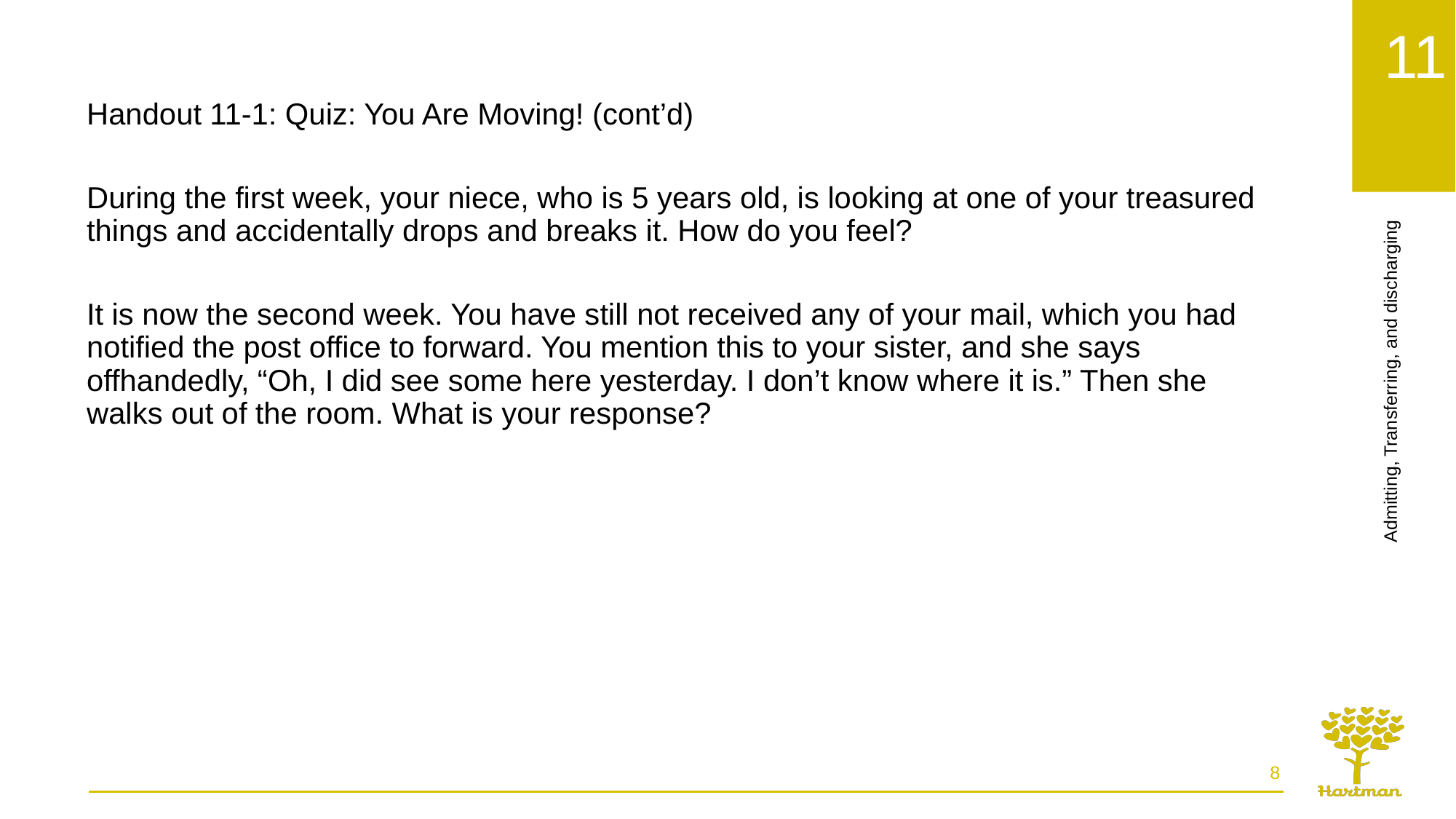

Handout 11-1: Quiz: You Are Moving! (cont’d)

During the first week, your niece, who is 5 years old, is looking at one of your treasured things and accidentally drops and breaks it. How do you feel?

It is now the second week. You have still not received any of your mail, which you had notified the post office to forward. You mention this to your sister, and she says offhandedly, “Oh, I did see some here yesterday. I don’t know where it is.” Then she walks out of the room. What is your response?

8